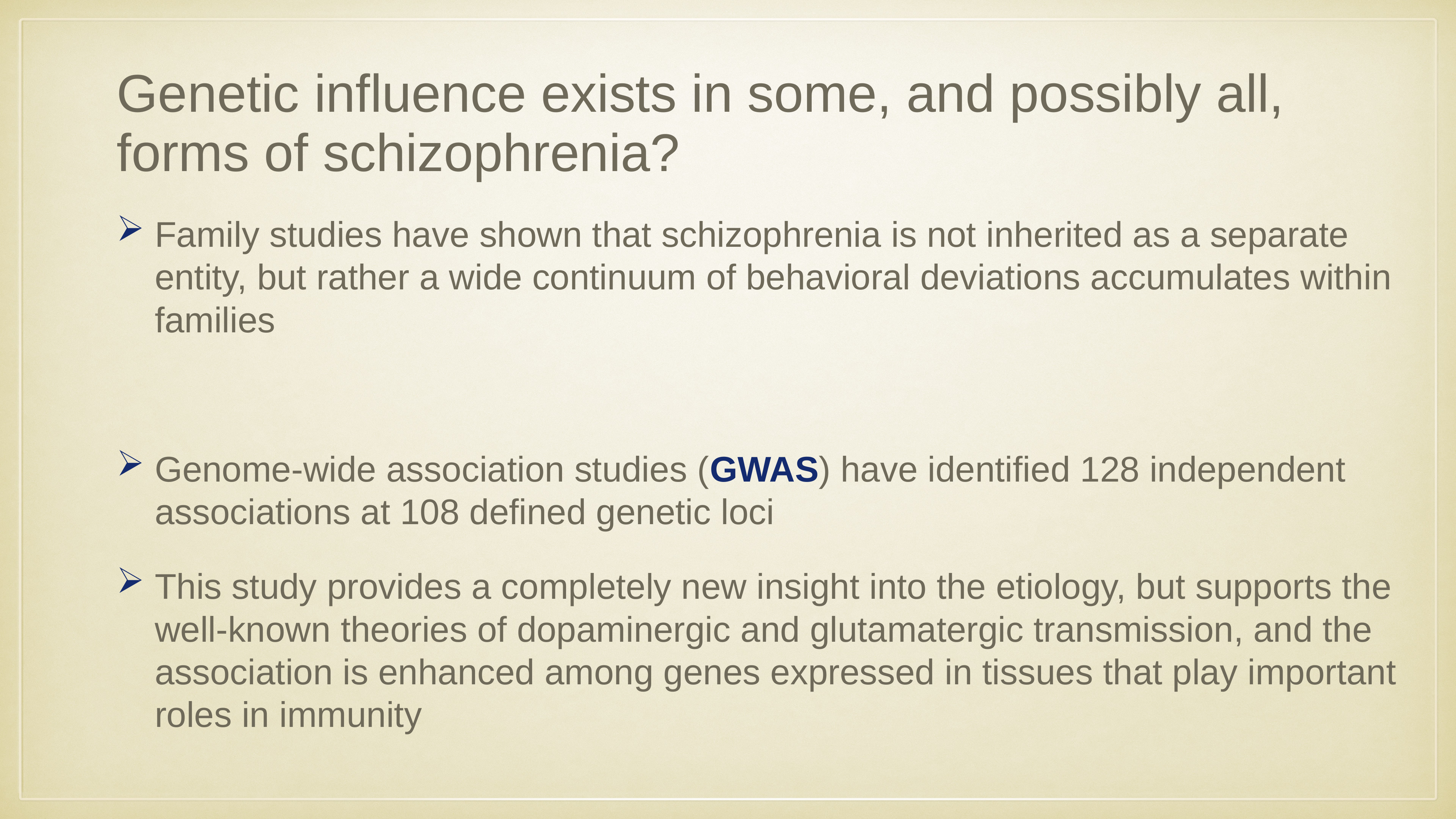

# Genetic influence exists in some, and possibly all, forms of schizophrenia?

Family studies have shown that schizophrenia is not inherited as a separate entity, but rather a wide continuum of behavioral deviations accumulates within families

Genome-wide association studies (GWAS) have identified 128 independent associations at 108 defined genetic loci
This study provides a completely new insight into the etiology, but supports the well-known theories of dopaminergic and glutamatergic transmission, and the association is enhanced among genes expressed in tissues that play important roles in immunity